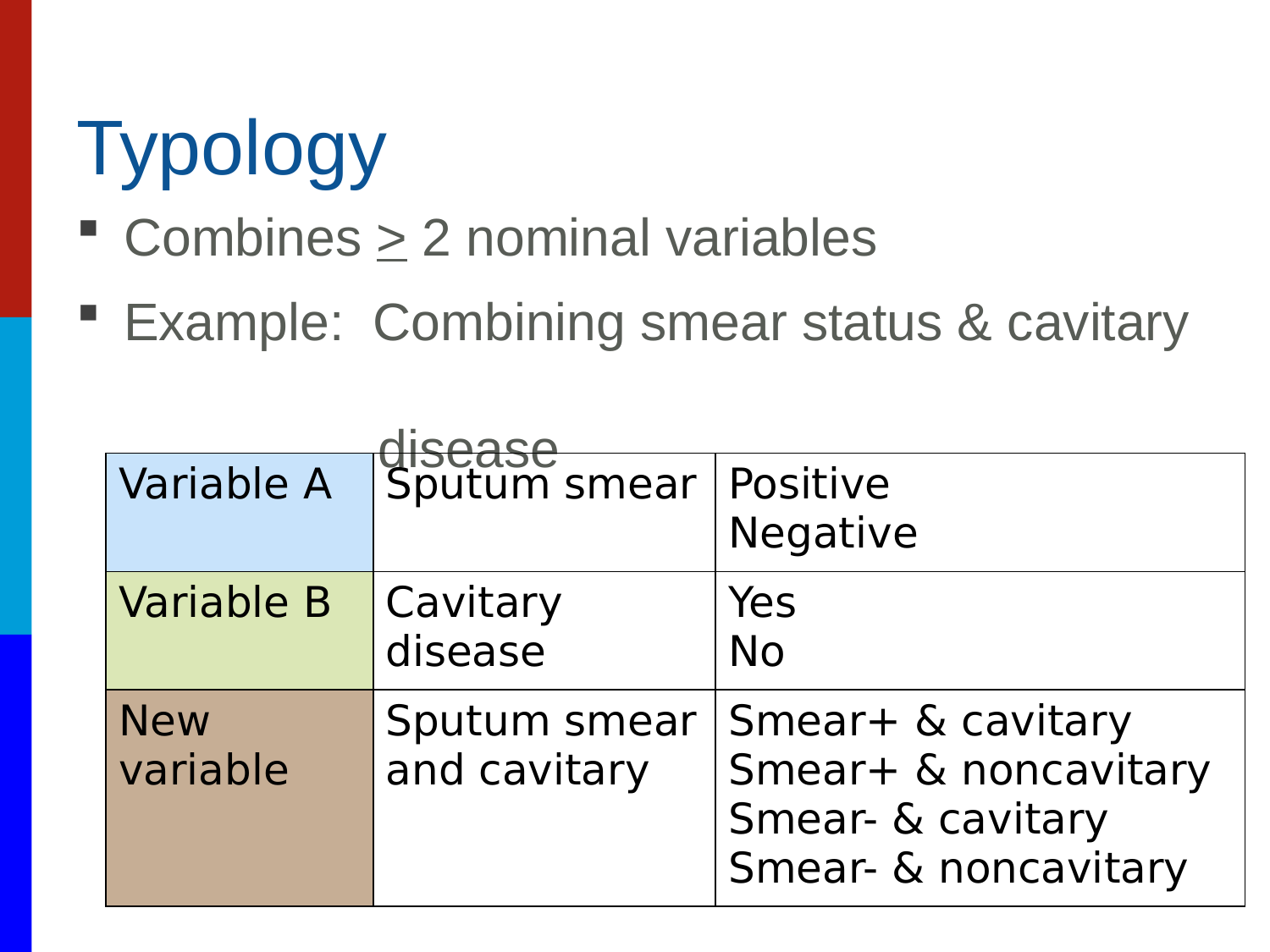

# Typology
Combines > 2 nominal variables
Example:  Combining smear status & cavitary
disease

| Variable A | Sputum smear | Positive Negative |
| --- | --- | --- |
| Variable B | Cavitary disease | Yes No |
| New variable | Sputum smear and cavitary | Smear+ & cavitary Smear+ & noncavitary Smear- & cavitary Smear- & noncavitary |